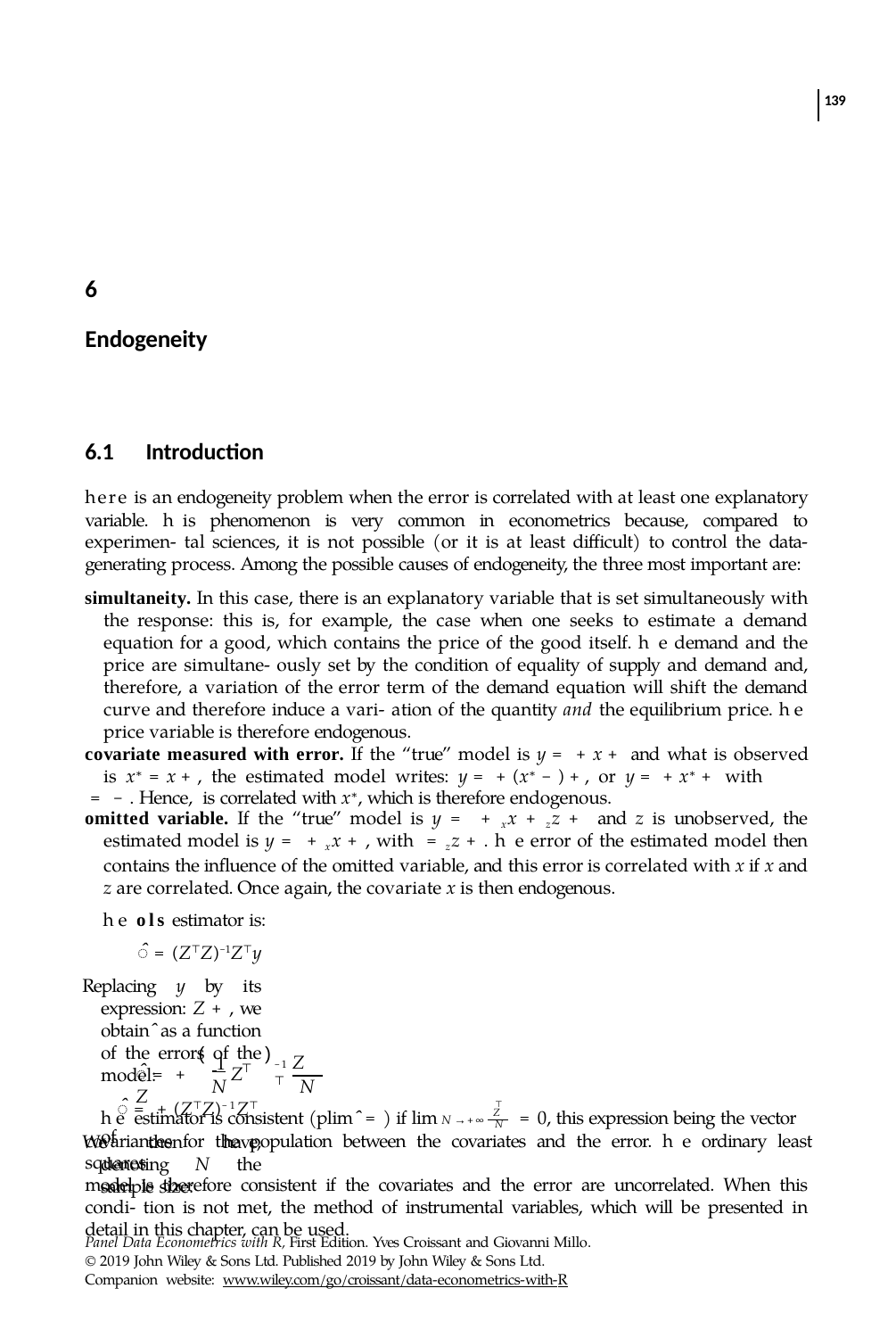

139

6
Endogeneity
6.1	Introduction

here is an endogeneity problem when the error is correlated with at least one explanatory variable. his phenomenon is very common in econometrics because, compared to experimen- tal sciences, it is not possible (or it is at least diﬃcult) to control the data-generating process. Among the possible causes of endogeneity, the three most important are:
simultaneity. In this case, there is an explanatory variable that is set simultaneously with the response: this is, for example, the case when one seeks to estimate a demand equation for a good, which contains the price of the good itself. he demand and the price are simultane- ously set by the condition of equality of supply and demand and, therefore, a variation of the error term of the demand equation will shift the demand curve and therefore induce a vari- ation of the quantity and the equilibrium price. he price variable is therefore endogenous.
covariate measured with error. If the “true” model is y =  + x +  and what is observed is  x∗  = x + ,  the  estimated  model  writes:  y =  + (x∗  − ) + ,  or  y =  + x∗  +  with
 =  − . Hence,  is correlated with x∗, which is therefore endogenous.
omitted variable. If the “true” model is y =  + xx + zz +  and z is unobserved, the estimated model is y =  + xx + , with  = zz + . he error of the estimated model then contains the influence of the omitted variable, and this error is correlated with x if x and z are correlated. Once again, the covariate x is then endogenous.
he ols estimator is:
̂ = (Z⊤Z)−1Z⊤y
Replacing y by its expression: Z + , we obtain ̂ as a function of the errors of the model:
̂ =  + (Z⊤Z)−1Z⊤
We then have, denoting N the sample size:
(	)
Z
N
−1  ⊤
 1
⊤
̂ =  +	Z Z
N

⊤
he estimator is consistent (plim ̂ = ) if lim	Z  = 0, this expression being the vector of
N →+∞ N
covariances for the population between the covariates and the error. he ordinary least squares
model is therefore consistent if the covariates and the error are uncorrelated. When this condi- tion is not met, the method of instrumental variables, which will be presented in detail in this chapter, can be used.

Panel Data Econometrics with R, First Edition. Yves Croissant and Giovanni Millo.
© 2019 John Wiley & Sons Ltd. Published 2019 by John Wiley & Sons Ltd.
Companion website: www.wiley.com/go/croissant/data-econometrics-with-R